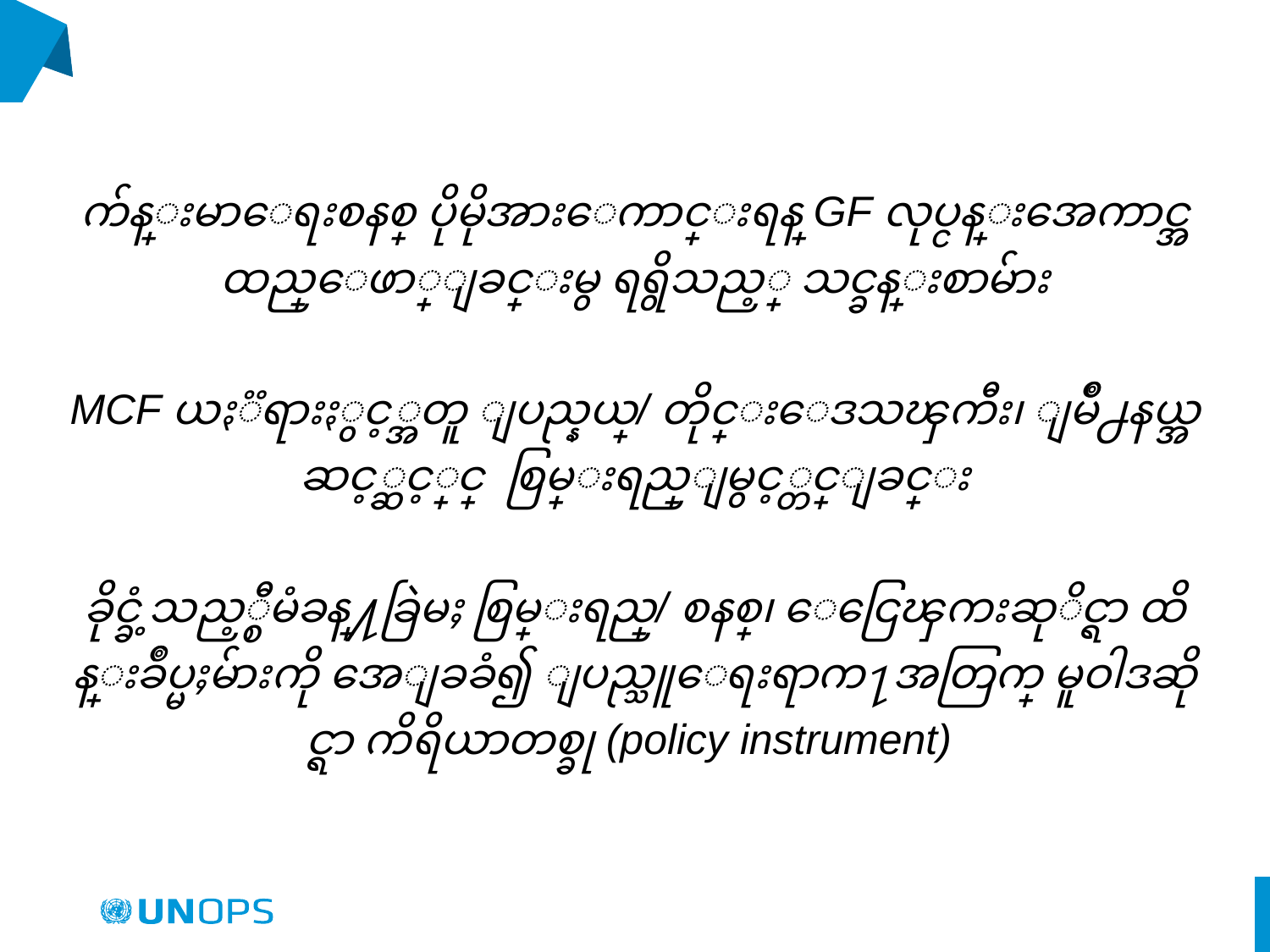

က်န္းမာေရးစနစ္ ပိုမိုအားေကာင္းရန္ GF လုပ္ငန္းအေကာင္အထည္ေဖာ္ျခင္းမွ ရရွိသည့္ သင္ခန္းစာမ်ား

MCF ယႏၱရားႏွင့္အတူ ျပည္နယ္/ တိုင္းေဒသၾကီး၊ ျမိဳ႕နယ္အဆင့္ဆင့္တြင္  စြမ္းရည္ျမွင့္တင္ျခင္း

ခိုင္ခံ့သည့္စီမံခန္႔ခြဲမႈ စြမ္းရည္/ စနစ္၊ ေငြေၾကးဆုိင္ရာ ထိန္းခ်ဳပ္မႈမ်ားကို အေျခခံ၍ ျပည္သူေရးရာက႑အတြက္ မူဝါဒဆိုင္ရာ ကိရိယာတစ္ခု (policy instrument)